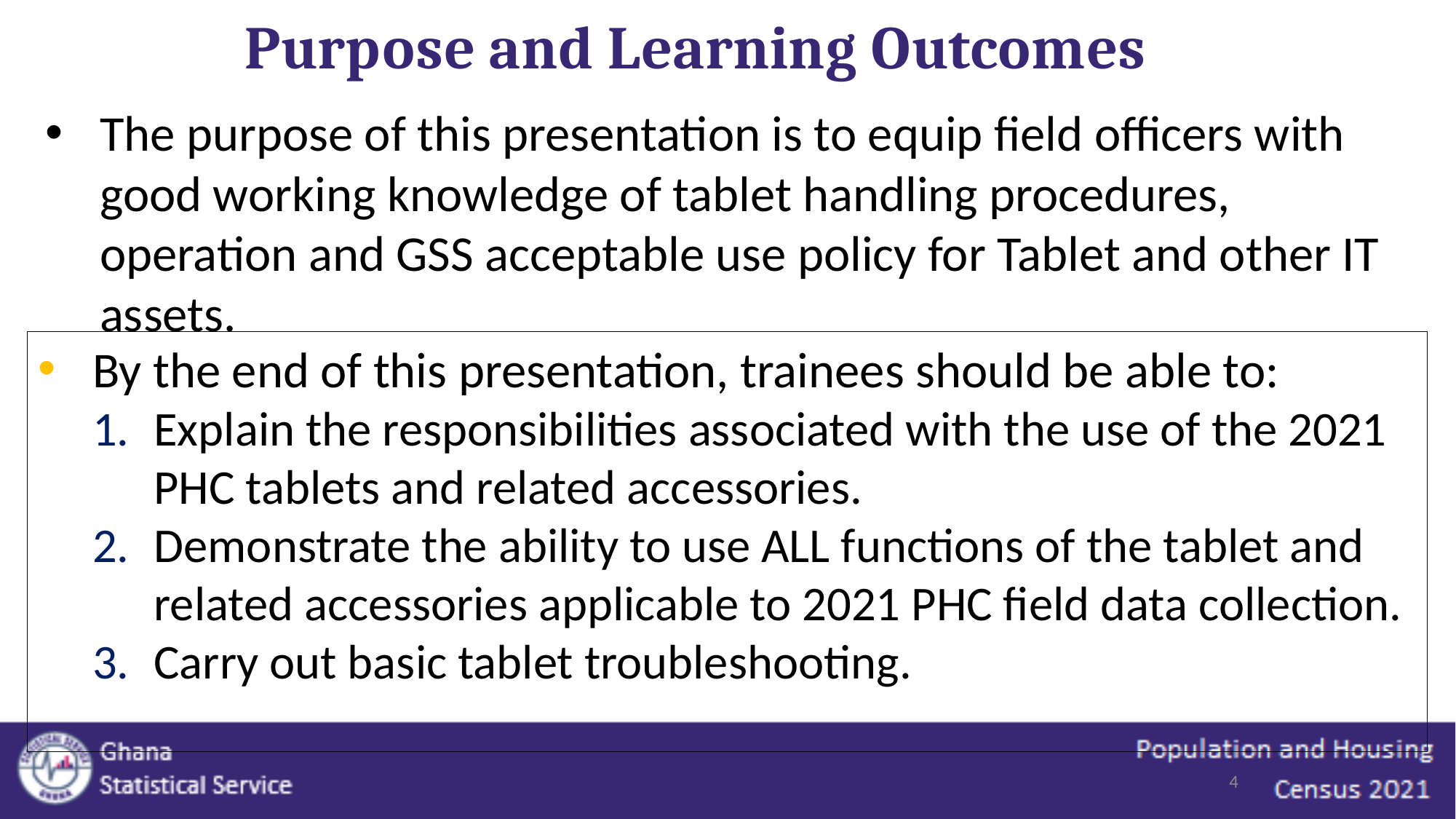

# Purpose and Learning Outcomes
The purpose of this presentation is to equip field officers with good working knowledge of tablet handling procedures, operation and GSS acceptable use policy for Tablet and other IT assets.
By the end of this presentation, trainees should be able to:
Explain the responsibilities associated with the use of the 2021 PHC tablets and related accessories.
Demonstrate the ability to use ALL functions of the tablet and related accessories applicable to 2021 PHC field data collection.
Carry out basic tablet troubleshooting.

4